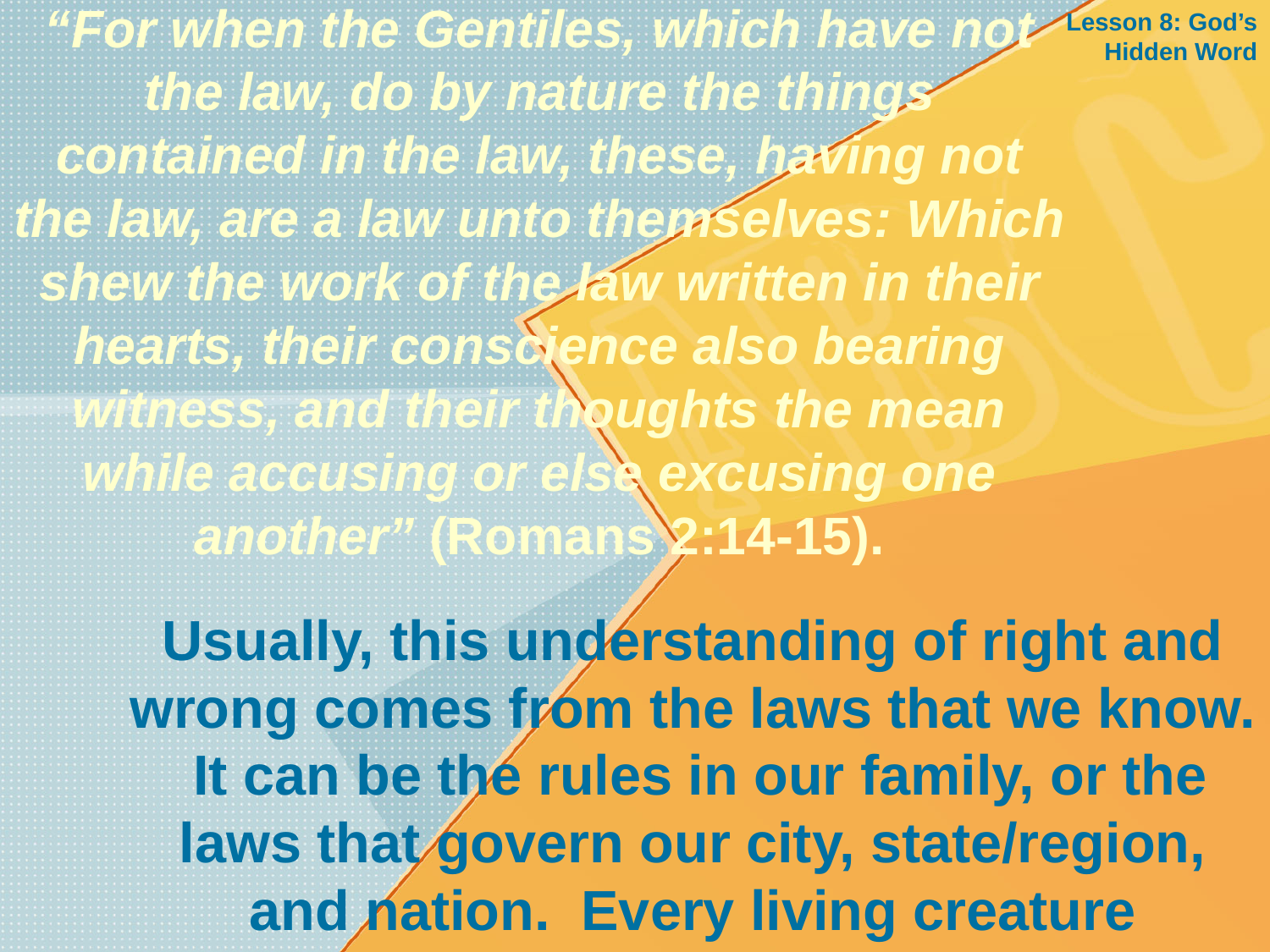

Lesson 8: God’s Hidden Word
“For when the Gentiles, which have not the law, do by nature the things contained in the law, these, having not the law, are a law unto themselves: Which shew the work of the law written in their hearts, their conscience also bearing witness, and their thoughts the mean while accusing or else excusing one another” (Romans 2:14-15).
Usually, this understanding of right and wrong comes from the laws that we know.  It can be the rules in our family, or the laws that govern our city, state/region, and nation.  Every living creature understands that life has laws.